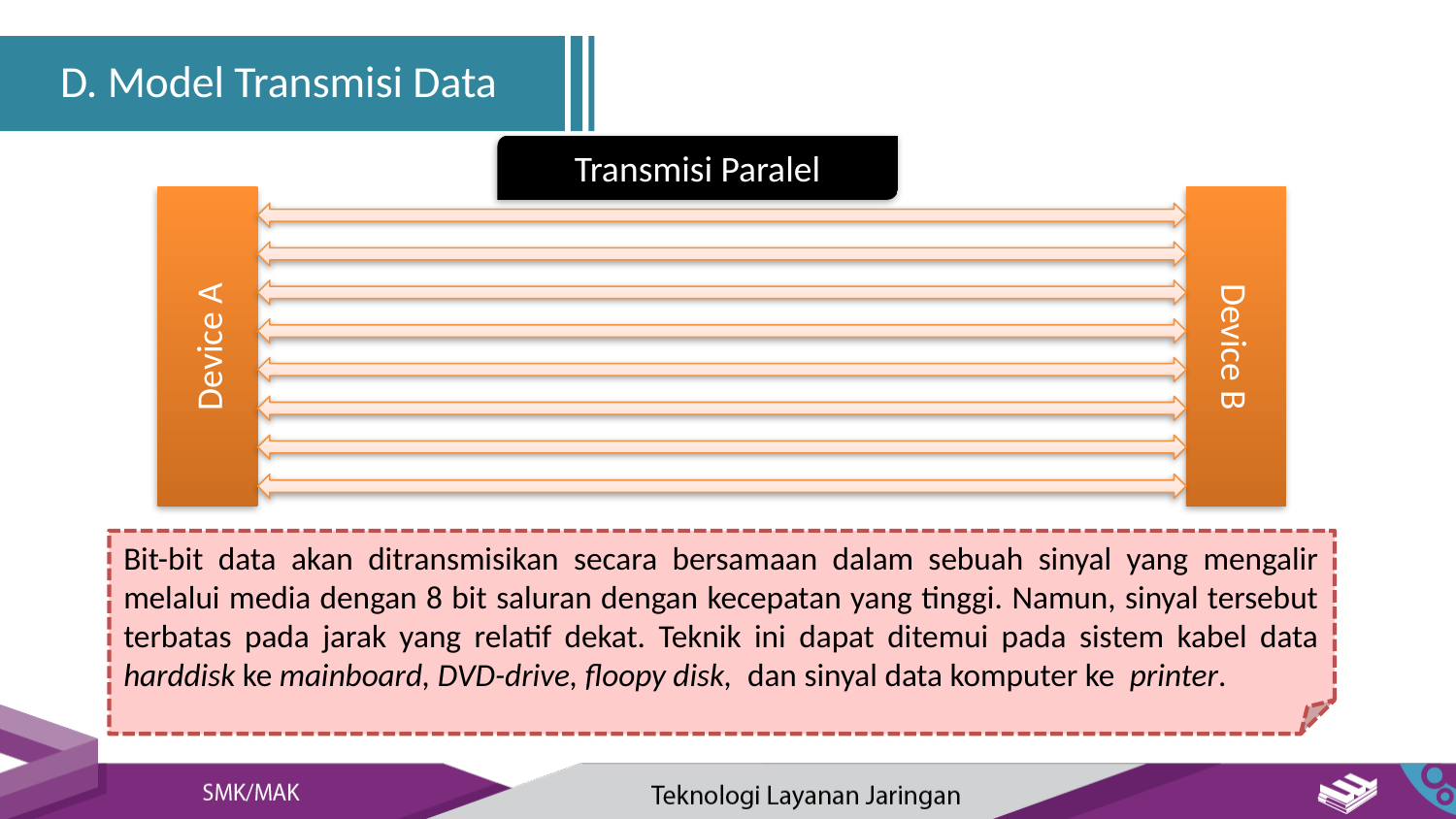

D. Model Transmisi Data
Transmisi Paralel
Device A
Device B

Bit-bit data akan ditransmisikan secara bersamaan dalam sebuah sinyal yang mengalir melalui media dengan 8 bit saluran dengan kecepatan yang tinggi. Namun, sinyal tersebut terbatas pada jarak yang relatif dekat. Teknik ini dapat ditemui pada sistem kabel data harddisk ke mainboard, DVD-drive, floopy disk,  dan sinyal data komputer ke  printer.